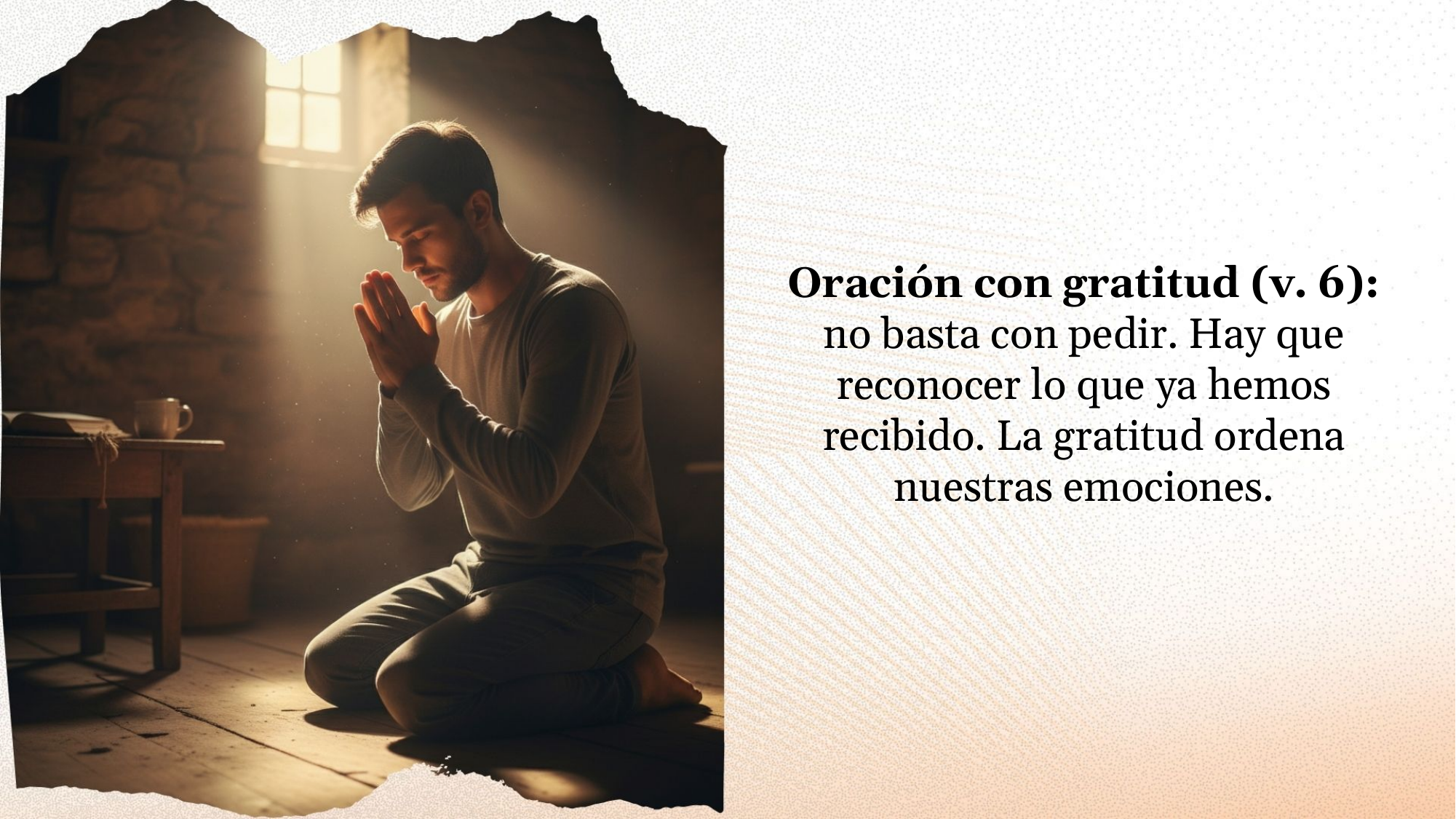

Oración con gratitud (v. 6): no basta con pedir. Hay que reconocer lo que ya hemos recibido. La gratitud ordena nuestras emociones.